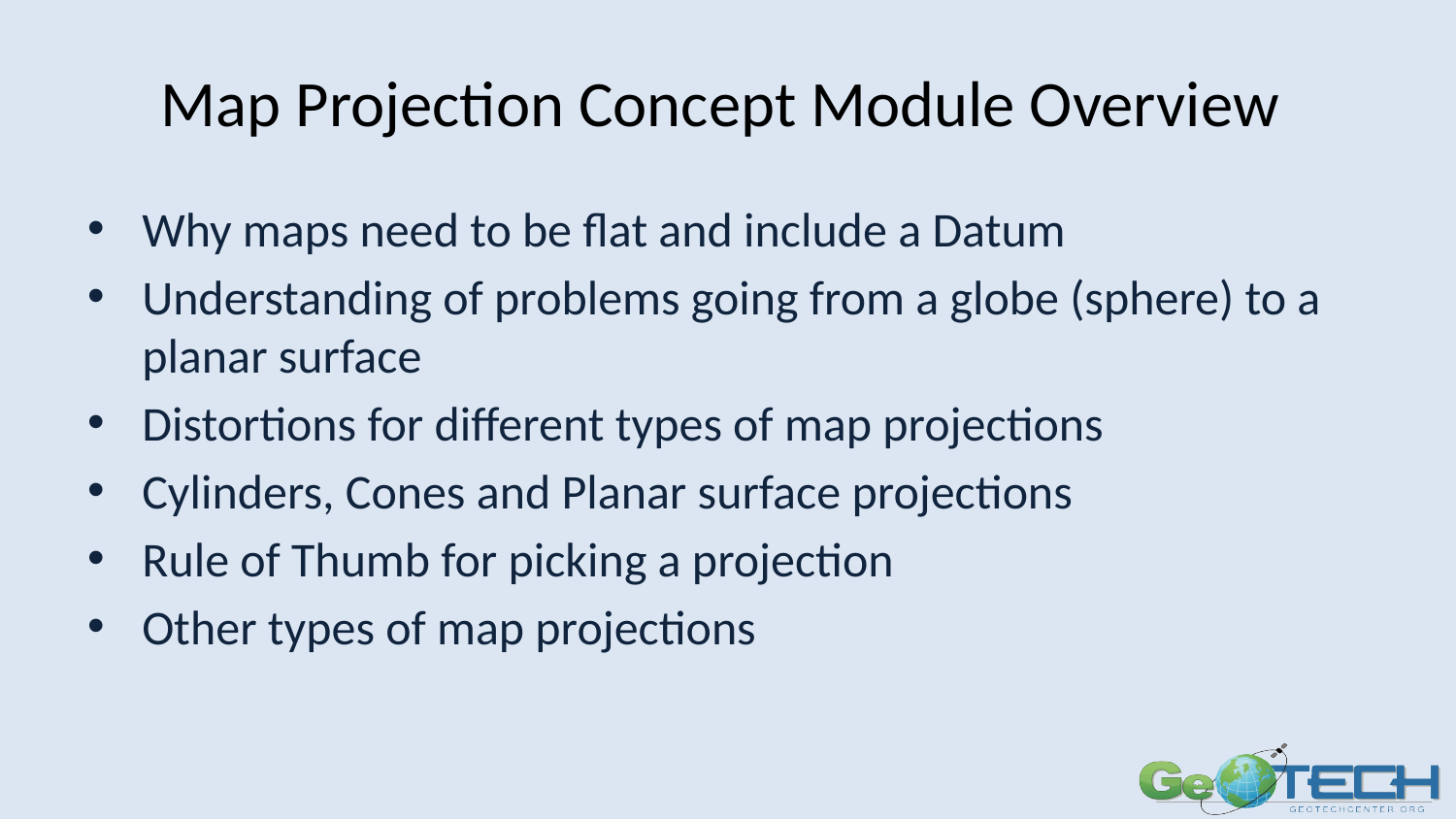

# Map Projection Concept Module Overview
Why maps need to be flat and include a Datum
Understanding of problems going from a globe (sphere) to a planar surface
Distortions for different types of map projections
Cylinders, Cones and Planar surface projections
Rule of Thumb for picking a projection
Other types of map projections